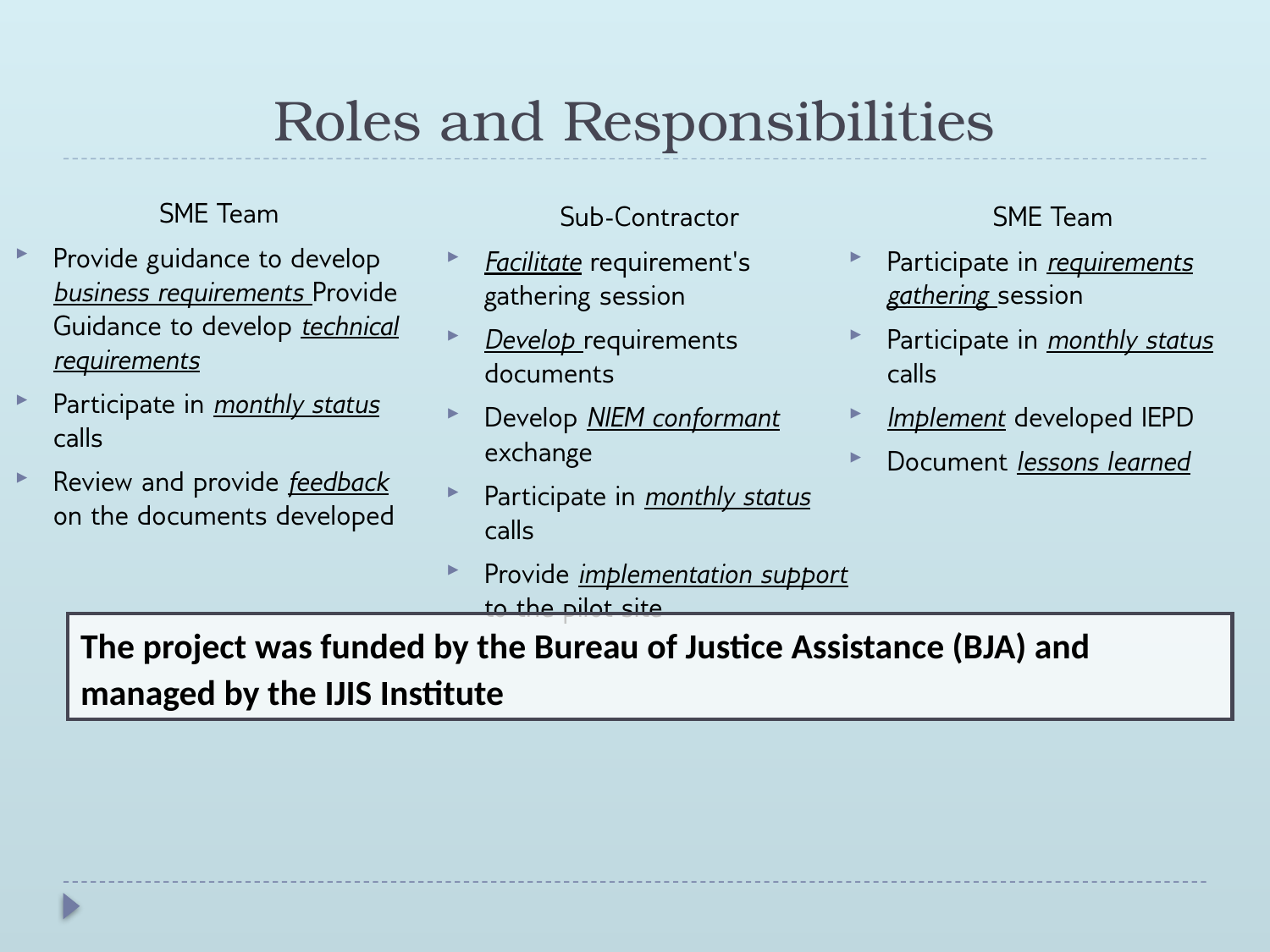

# Roles and Responsibilities
SME Team
Provide guidance to develop business requirements Provide Guidance to develop technical requirements
Participate in monthly status calls
Review and provide feedback on the documents developed
SME Team
Participate in requirements gathering session
Participate in monthly status calls
Implement developed IEPD
Document lessons learned

Sub-Contractor
Facilitate requirement's gathering session
Develop requirements documents
Develop NIEM conformant exchange
Participate in monthly status calls
Provide implementation support to the pilot site

The project was funded by the Bureau of Justice Assistance (BJA) and managed by the IJIS Institute